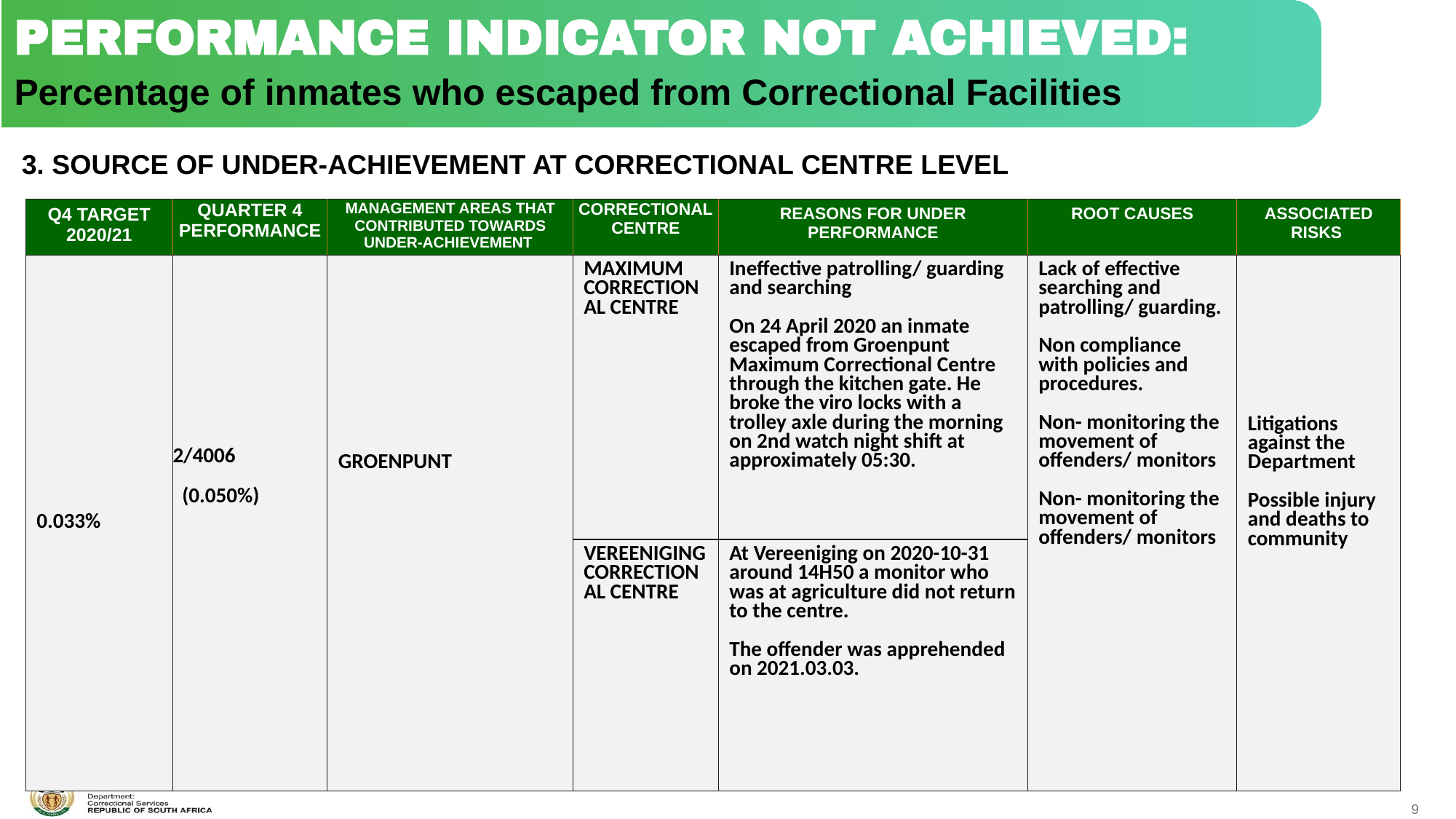

PERFORMANCE INDICATOR NOT ACHIEVED:
Percentage of inmates who escaped from Correctional Facilities

     3. SOURCE OF UNDER-ACHIEVEMENT AT CORRECTIONAL CENTRE LEVEL
| Q4 TARGET 2020/21 | QUARTER 4 PERFORMANCE | MANAGEMENT AREAS THAT CONTRIBUTED TOWARDS UNDER-ACHIEVEMENT | CORRECTIONAL CENTRE | REASONS FOR UNDER PERFORMANCE | ROOT CAUSES | ASSOCIATED RISKS |
| --- | --- | --- | --- | --- | --- | --- |
| 0.033% | 2/4006 (0.050%) | GROENPUNT | MAXIMUM CORRECTIONAL CENTRE | Ineffective patrolling/ guarding and searching On 24 April 2020 an inmate escaped from Groenpunt Maximum Correctional Centre through the kitchen gate. He broke the viro locks with a trolley axle during the morning on 2nd watch night shift at approximately 05:30. | Lack of effective searching and patrolling/ guarding. Non compliance with policies and procedures. Non- monitoring the movement of offenders/ monitors Non- monitoring the movement of offenders/ monitors | Litigations against the Department Possible injury and deaths to community |
|  |  |  | VEREENIGING CORRECTIONAL CENTRE | At Vereeniging on 2020-10-31 around 14H50 a monitor who was at agriculture did not return to the centre. The offender was apprehended on 2021.03.03. |  |  |